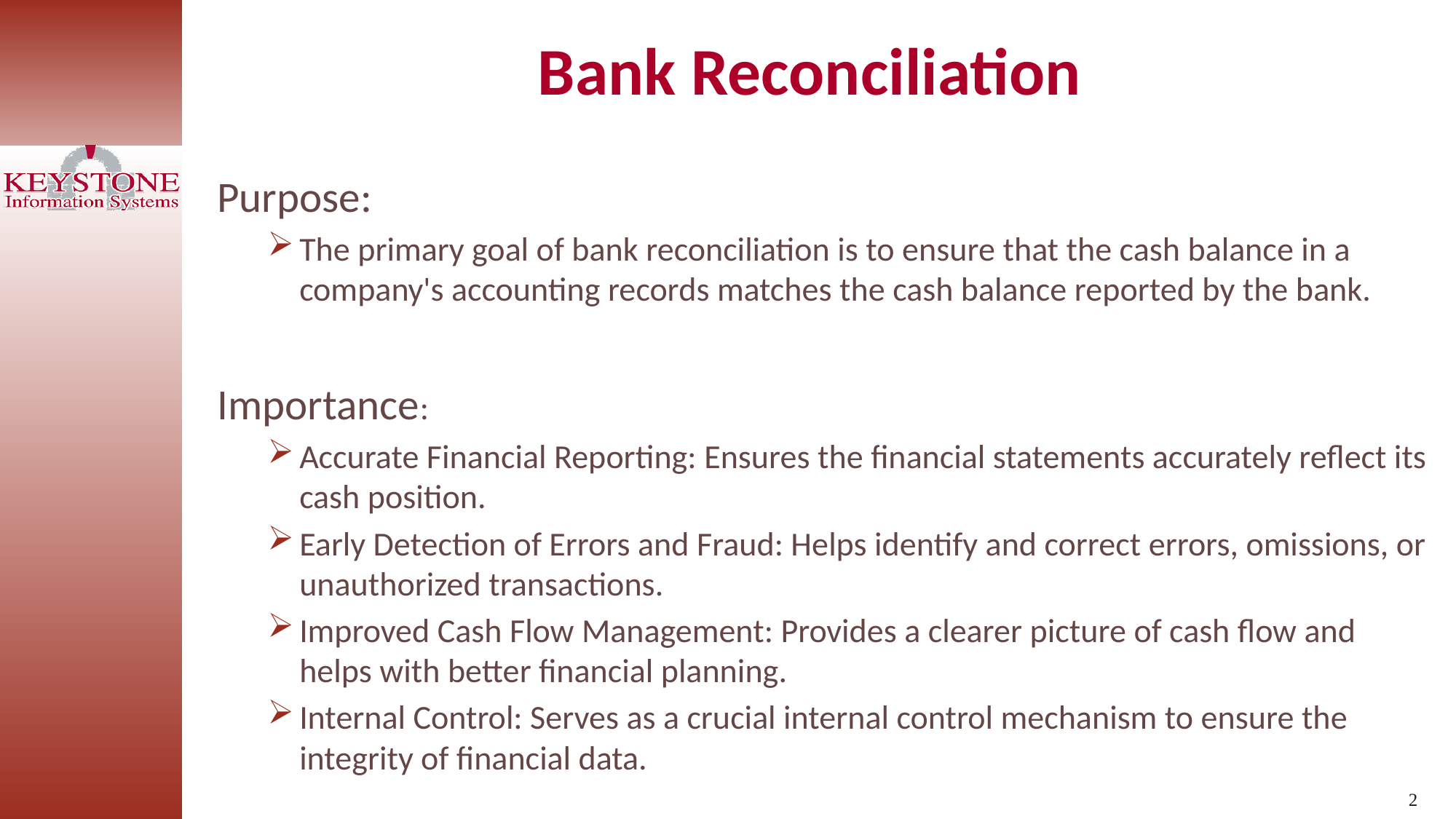

Bank Reconciliation
Purpose:
The primary goal of bank reconciliation is to ensure that the cash balance in a company's accounting records matches the cash balance reported by the bank.

Importance:
Accurate Financial Reporting: Ensures the financial statements accurately reflect its cash position.
Early Detection of Errors and Fraud: Helps identify and correct errors, omissions, or unauthorized transactions.
Improved Cash Flow Management: Provides a clearer picture of cash flow and helps with better financial planning.
Internal Control: Serves as a crucial internal control mechanism to ensure the integrity of financial data.

2